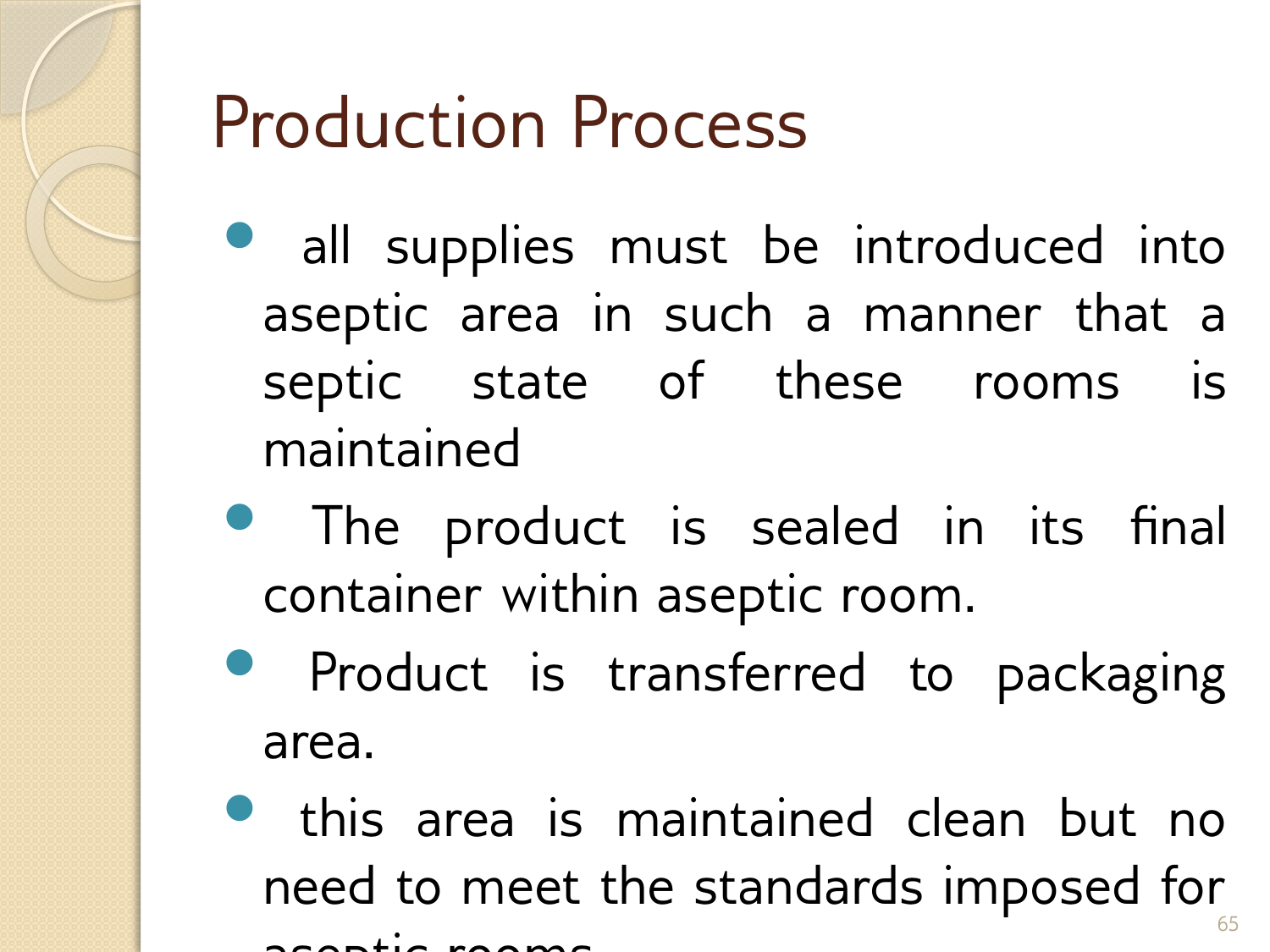

# Production Process
 all supplies must be introduced into aseptic area in such a manner that a septic state of these rooms is maintained
 The product is sealed in its final container within aseptic room.
 Product is transferred to packaging area.
 this area is maintained clean but no need to meet the standards imposed for aseptic rooms
65